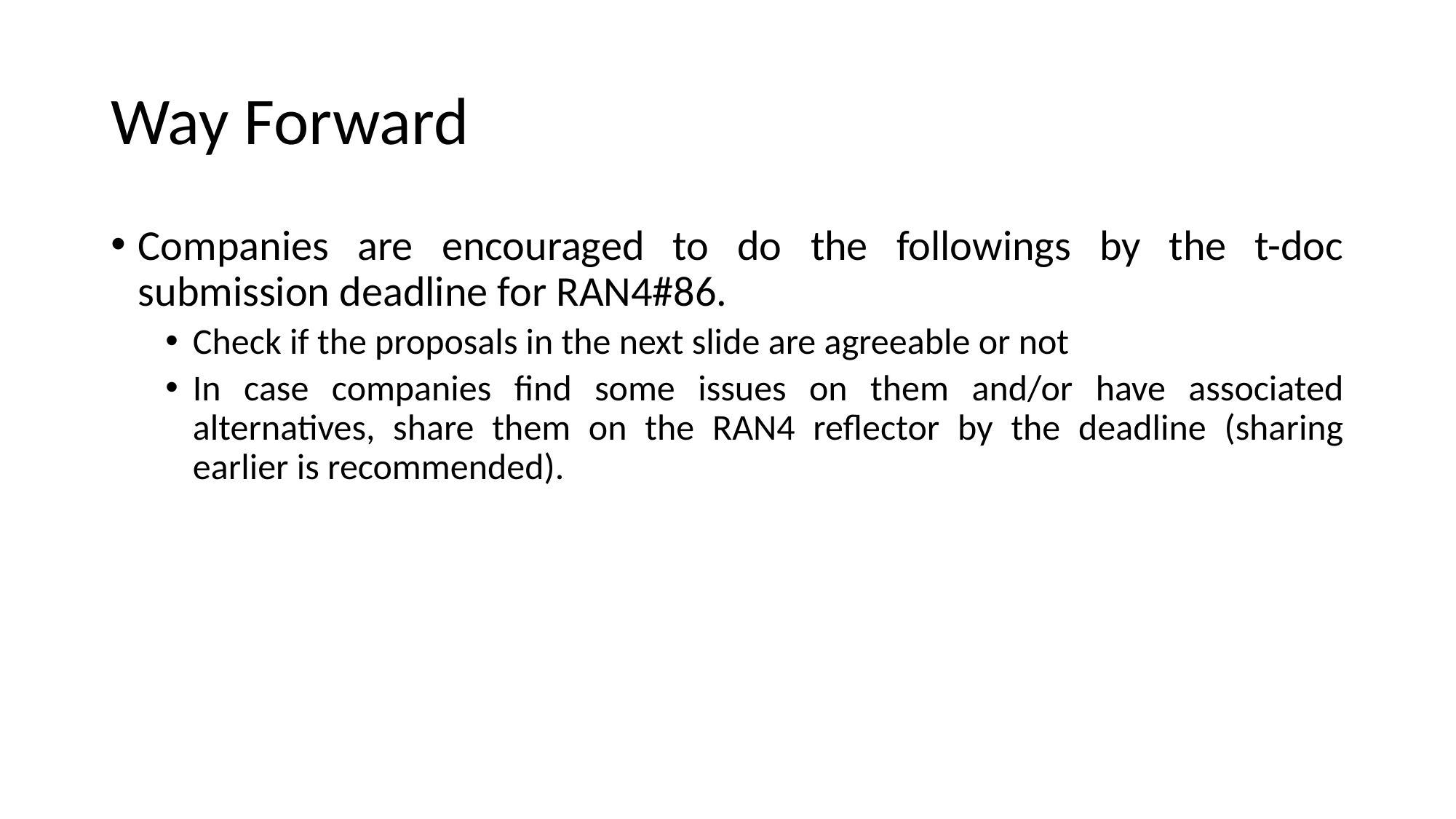

# Way Forward
Companies are encouraged to do the followings by the t-doc submission deadline for RAN4#86.
Check if the proposals in the next slide are agreeable or not
In case companies find some issues on them and/or have associated alternatives, share them on the RAN4 reflector by the deadline (sharing earlier is recommended).